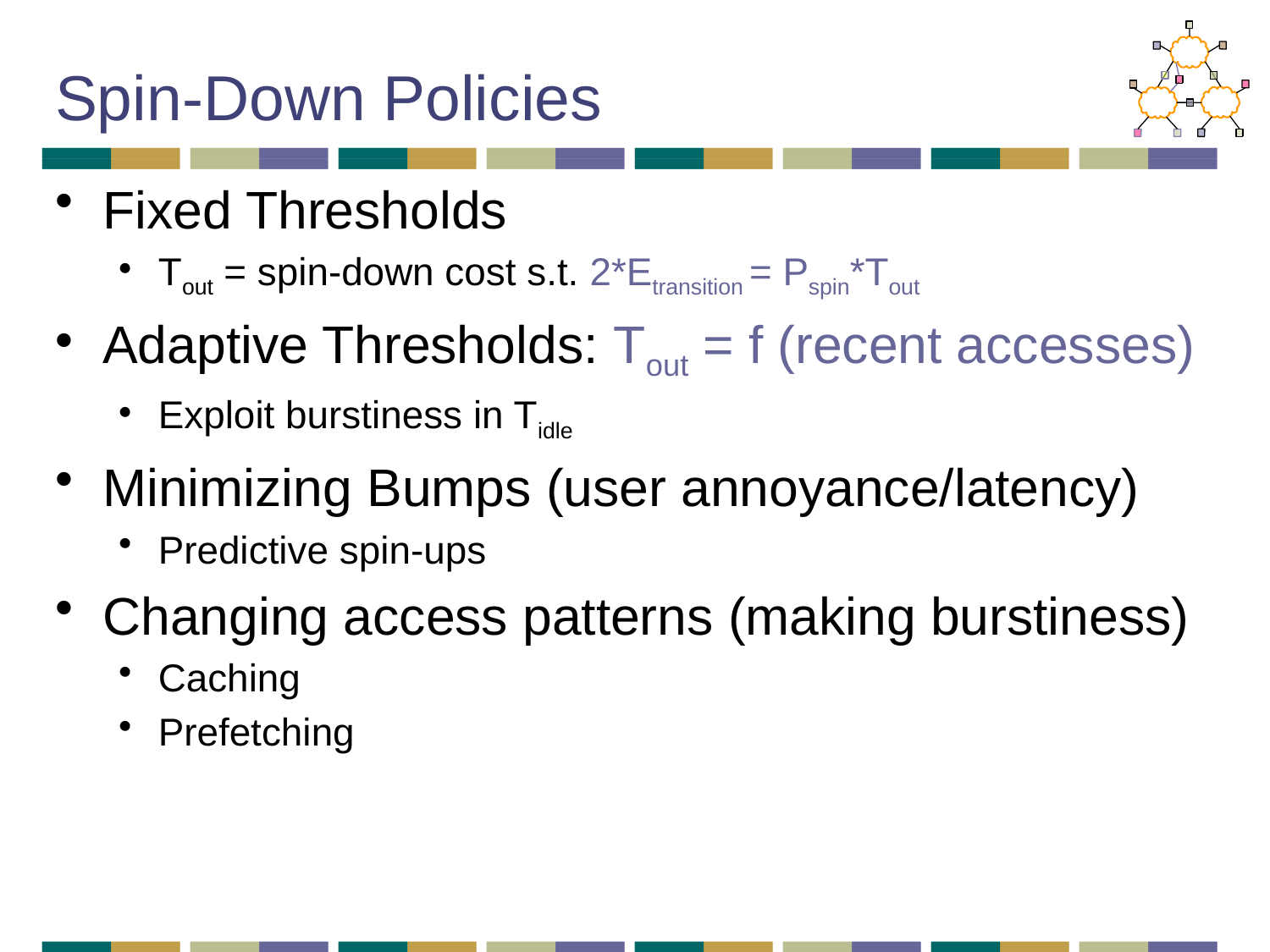

# Spin-Down Policies
Fixed Thresholds
Tout = spin-down cost s.t. 2*Etransition = Pspin*Tout
Adaptive Thresholds: Tout = f (recent accesses)
Exploit burstiness in Tidle
Minimizing Bumps (user annoyance/latency)
Predictive spin-ups
Changing access patterns (making burstiness)
Caching
Prefetching